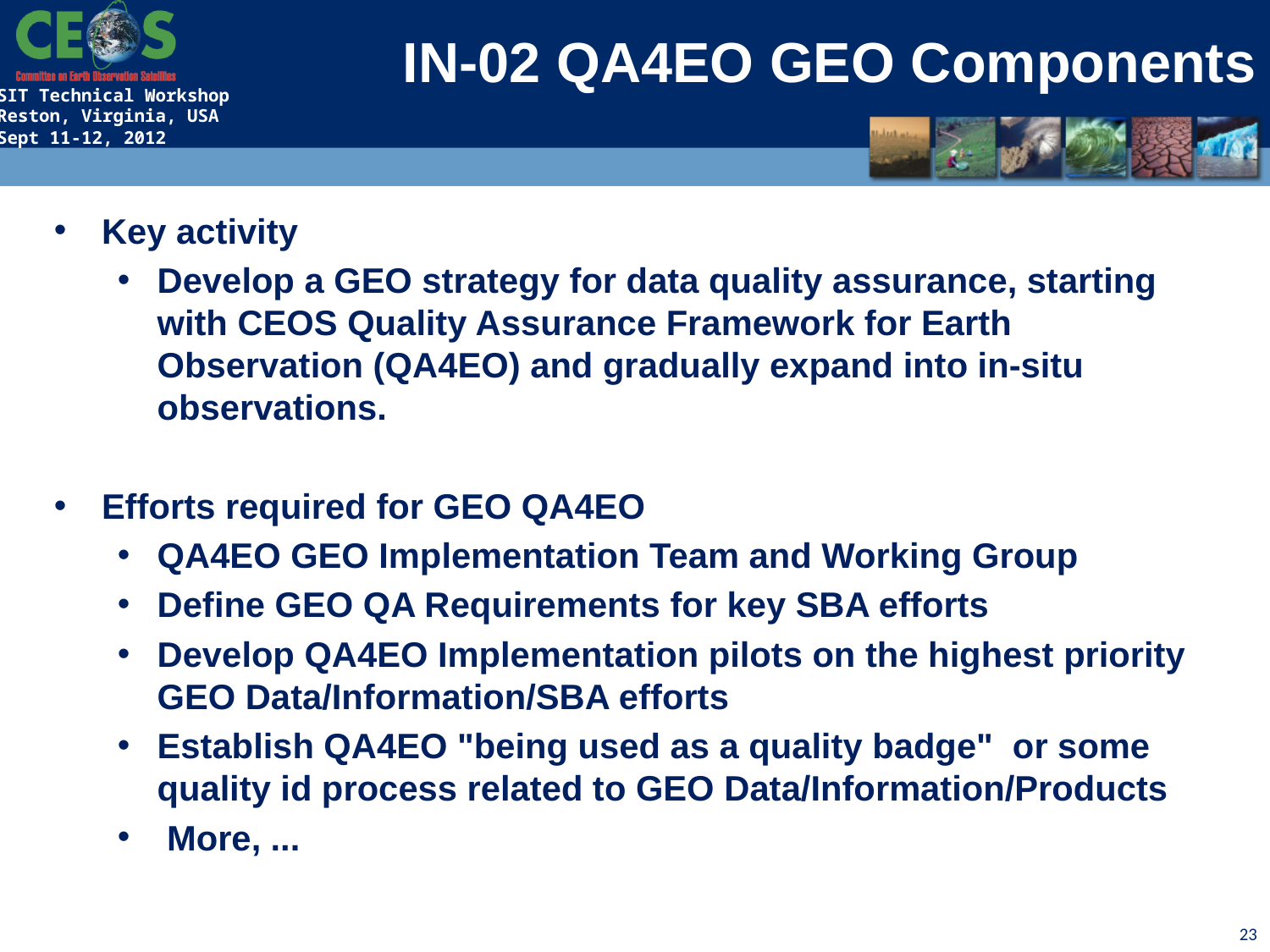

# IN-02 QA4EO GEO Components
Key activity
Develop a GEO strategy for data quality assurance, starting with CEOS Quality Assurance Framework for Earth Observation (QA4EO) and gradually expand into in-situ observations.

Efforts required for GEO QA4EO
QA4EO GEO Implementation Team and Working Group
Define GEO QA Requirements for key SBA efforts
Develop QA4EO Implementation pilots on the highest priority GEO Data/Information/SBA efforts
Establish QA4EO "being used as a quality badge"  or some quality id process related to GEO Data/Information/Products
 More, ...

23